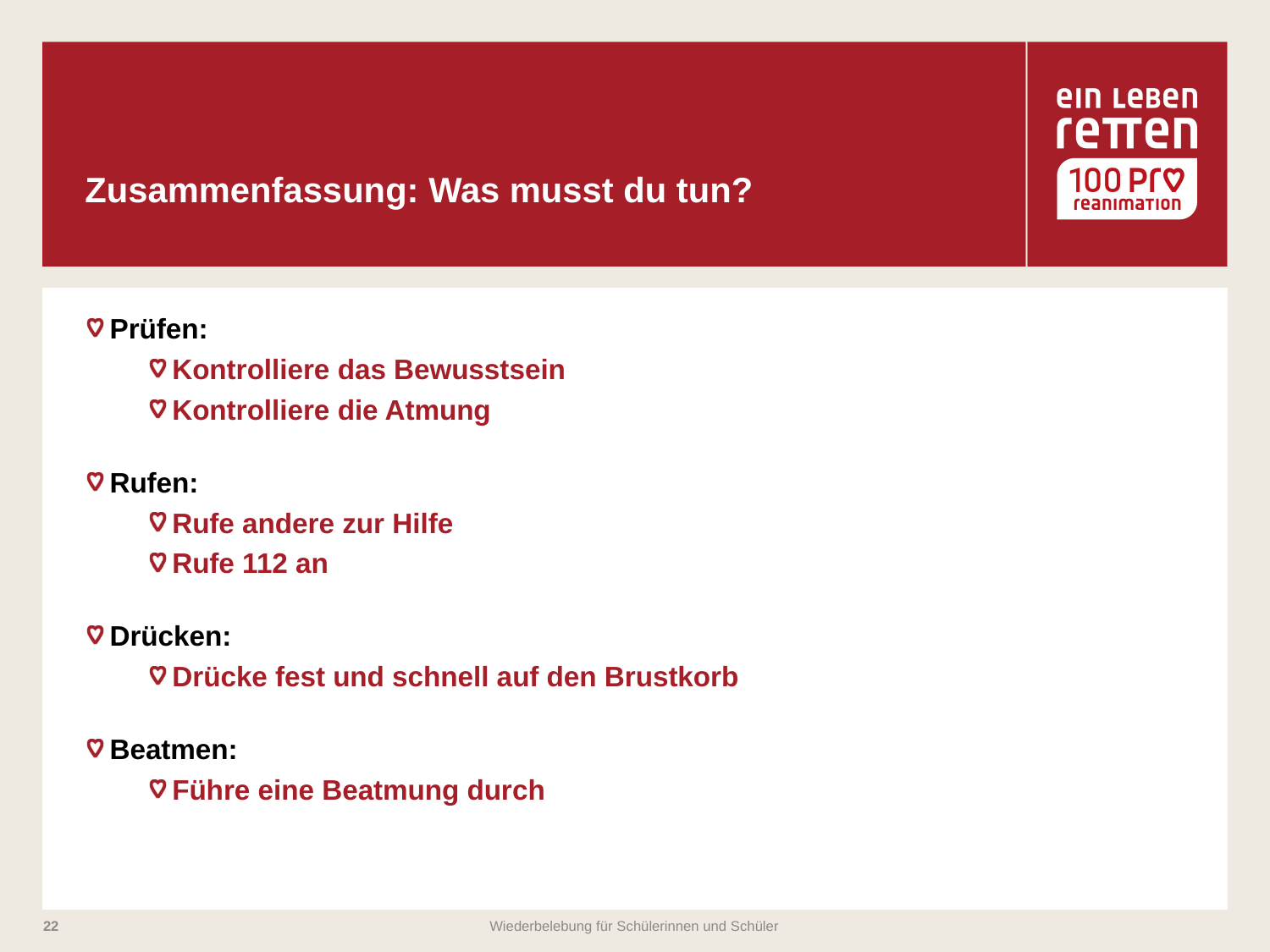

# Zusammenfassung: Was musst du tun?
Prüfen:
Kontrolliere das Bewusstsein
Kontrolliere die Atmung

Rufen:
Rufe andere zur Hilfe
Rufe 112 an

Drücken:
Drücke fest und schnell auf den Brustkorb

Beatmen:
Führe eine Beatmung durch
22
Wiederbelebung für Schülerinnen und Schüler